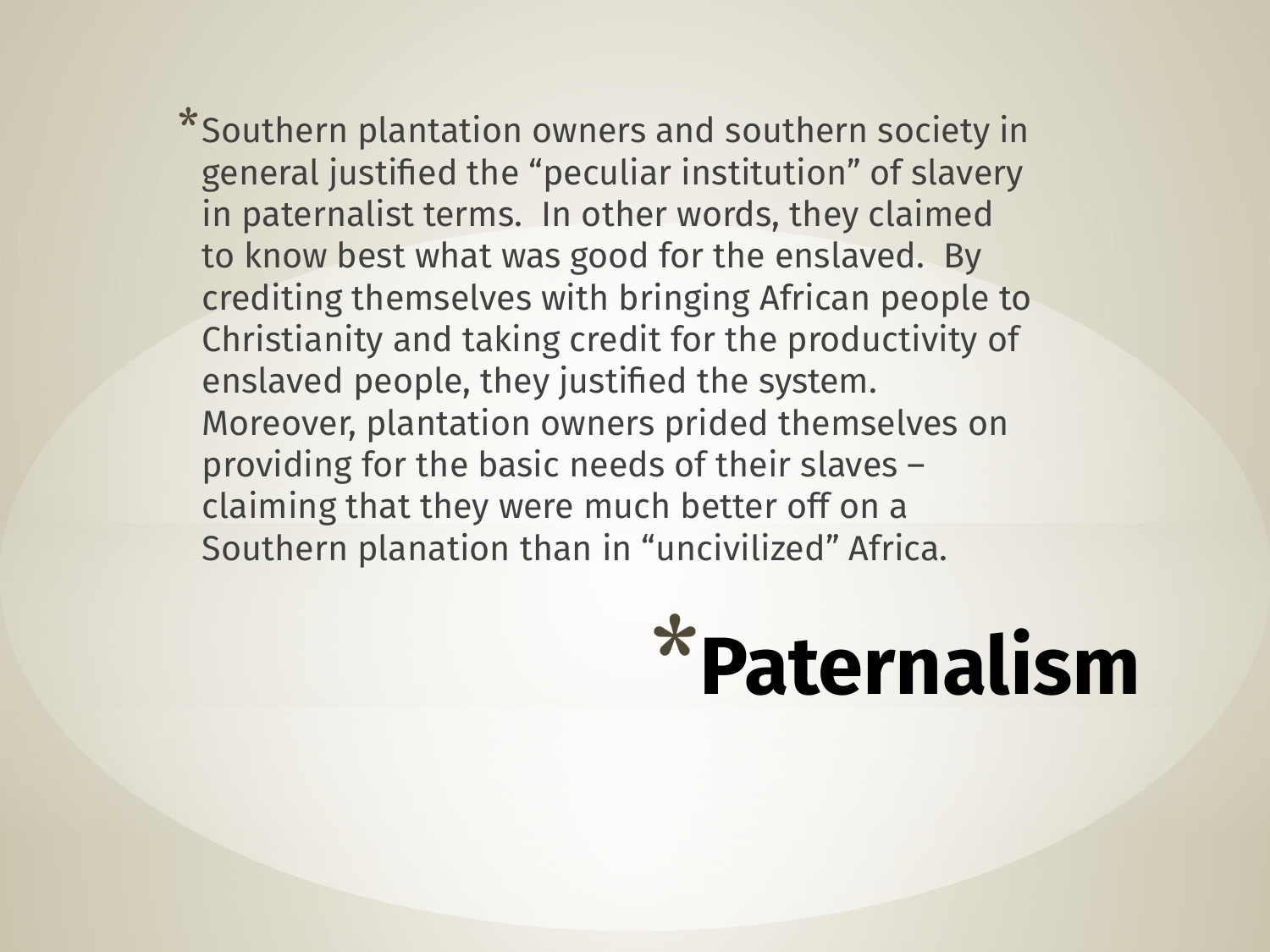

Southern plantation owners and southern society in general justified the “peculiar institution” of slavery in paternalist terms.  In other words, they claimed to know best what was good for the enslaved.  By crediting themselves with bringing African people to Christianity and taking credit for the productivity of enslaved people, they justified the system.  Moreover, plantation owners prided themselves on providing for the basic needs of their slaves – claiming that they were much better off on a Southern planation than in “uncivilized” Africa.
# Paternalism